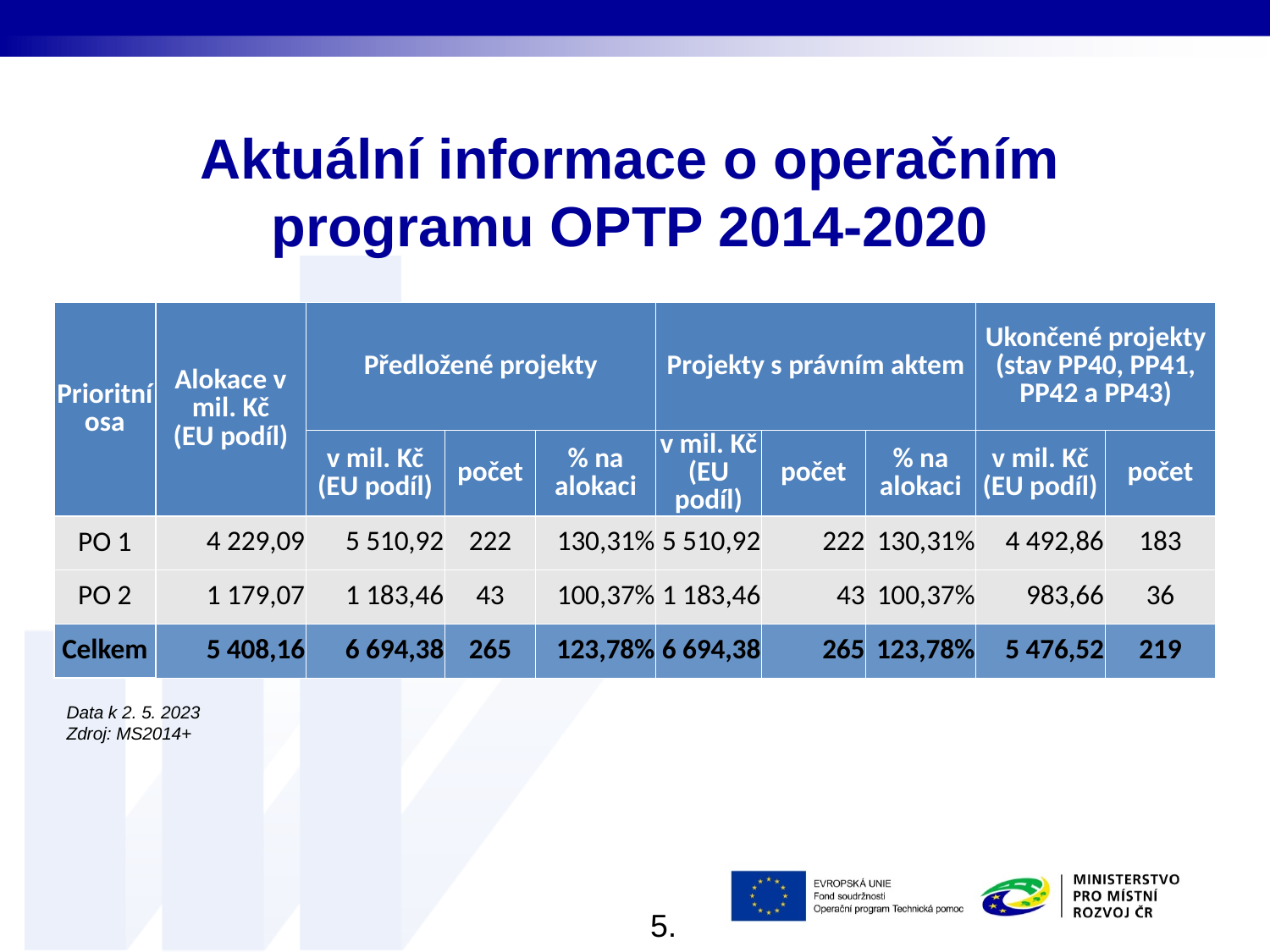

# Aktuální informace o operačním programu OPTP 2014-2020
| Prioritní osa | Alokace v mil. Kč (EU podíl) | Předložené projekty |  |  | Projekty s právním aktem |  |  | Ukončené projekty (stav PP40, PP41, PP42 a PP43) |  |
| --- | --- | --- | --- | --- | --- | --- | --- | --- | --- |
|  |  | v mil. Kč (EU podíl) | počet | % na alokaci | v mil. Kč (EU podíl) | počet | % na alokaci | v mil. Kč (EU podíl) | počet |
| PO 1 | 4 229,09 | 5 510,92 | 222 | 130,31% | 5 510,92 | 222 | 130,31% | 4 492,86 | 183 |
| PO 2 | 1 179,07 | 1 183,46 | 43 | 100,37% | 1 183,46 | 43 | 100,37% | 983,66 | 36 |
| Celkem | 5 408,16 | 6 694,38 | 265 | 123,78% | 6 694,38 | 265 | 123,78% | 5 476,52 | 219 |
Data k 2. 5. 2023
Zdroj: MS2014+
5.